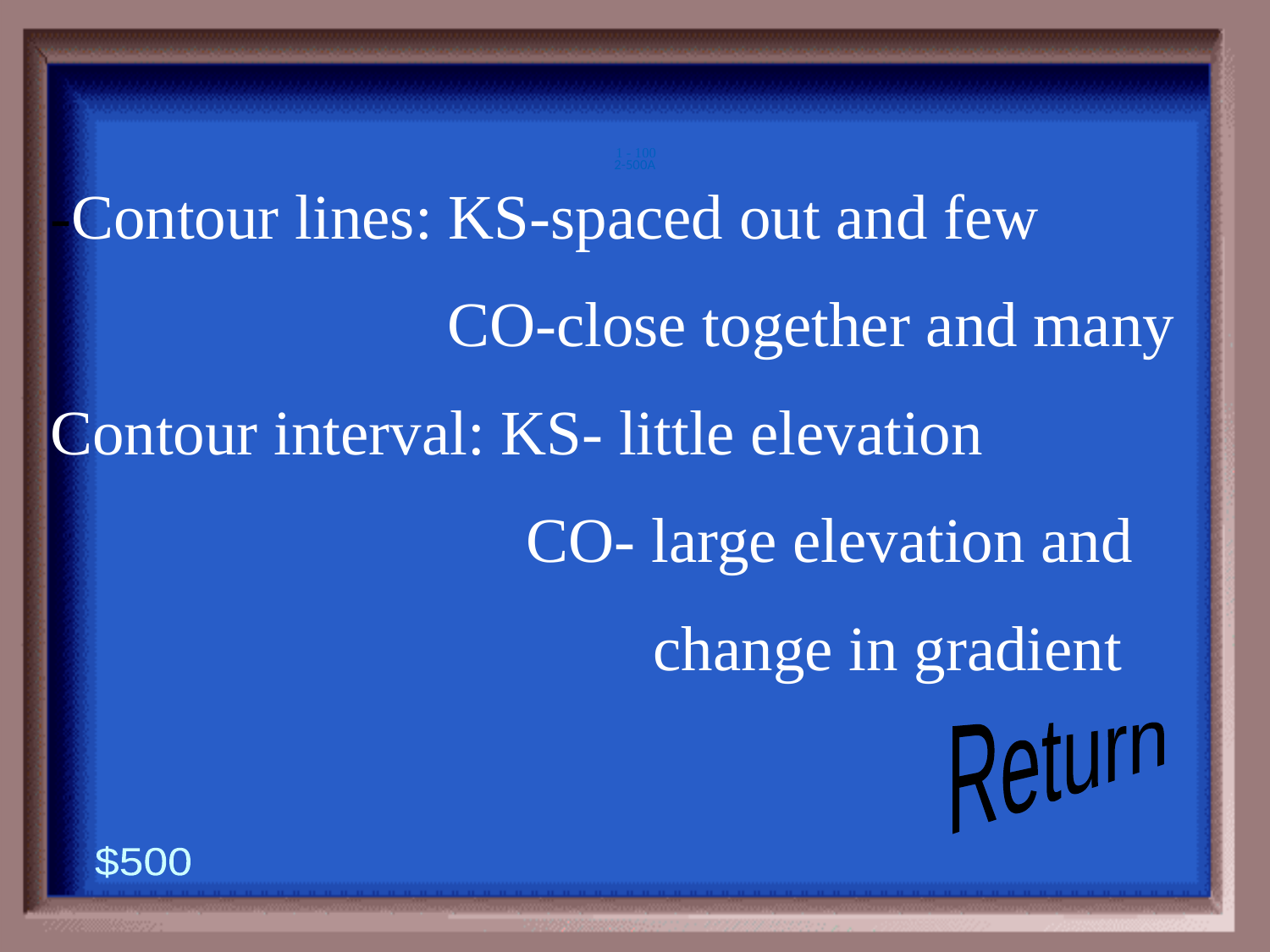

2-500A
1 - 100
-Contour lines: KS-spaced out and few
                         CO-close together and many
Contour interval: KS- little elevation
		      	      CO- large elevation and
 			    	      change in gradient
Return
$500